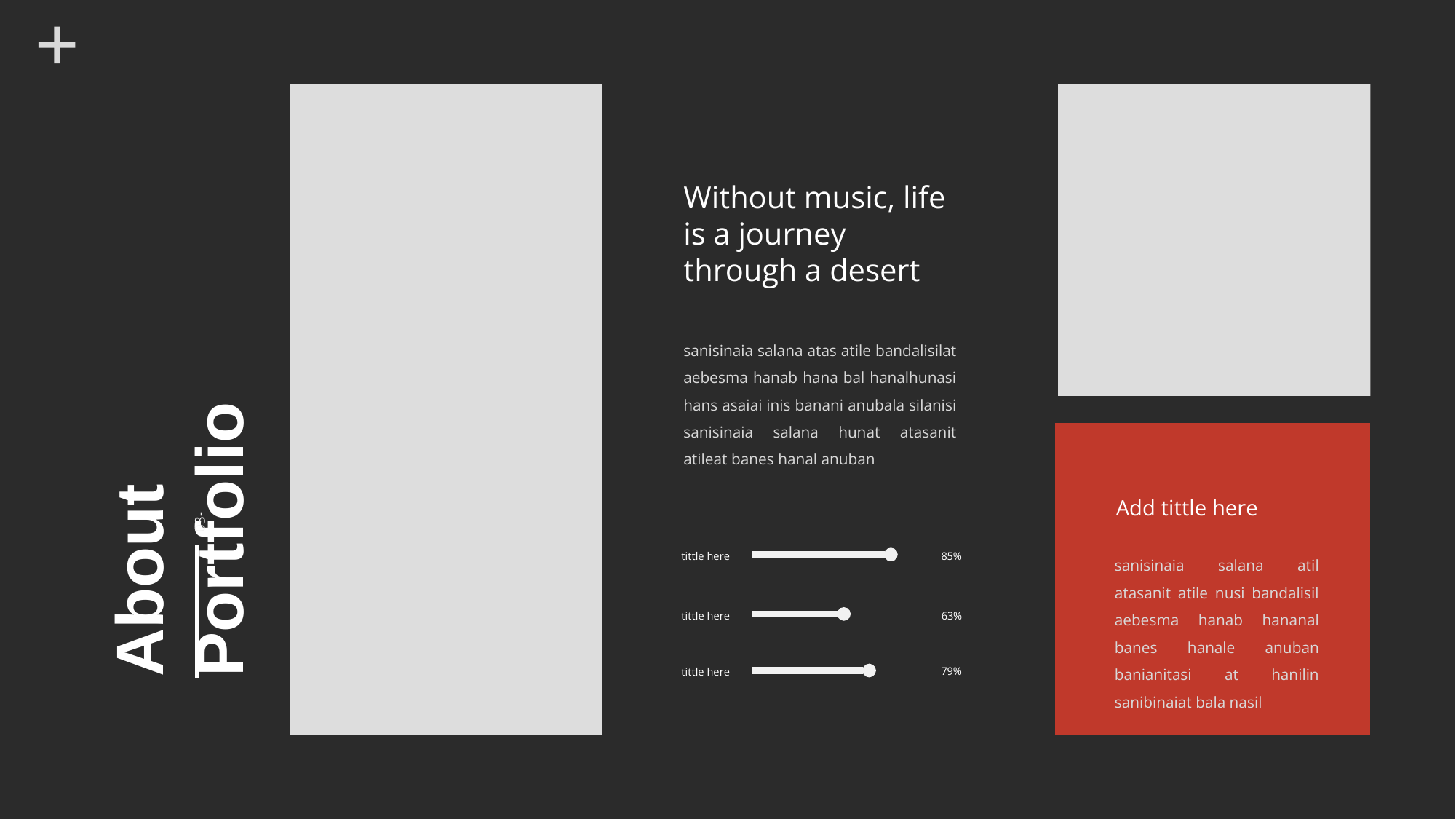

Without music, life
is a journey
through a desert
sanisinaia salana atas atile bandalisilat aebesma hanab hana bal hanalhunasi hans asaiai inis banani anubala silanisi sanisinaia salana hunat atasanit atileat banes hanal anuban
About Portfolio
03-

Add tittle here
sanisinaia salana atil atasanit atile nusi bandalisil aebesma hanab hananal banes hanale anuban banianitasi at hanilin sanibinaiat bala nasil
85%
tittle here
63%
tittle here
79%
tittle here